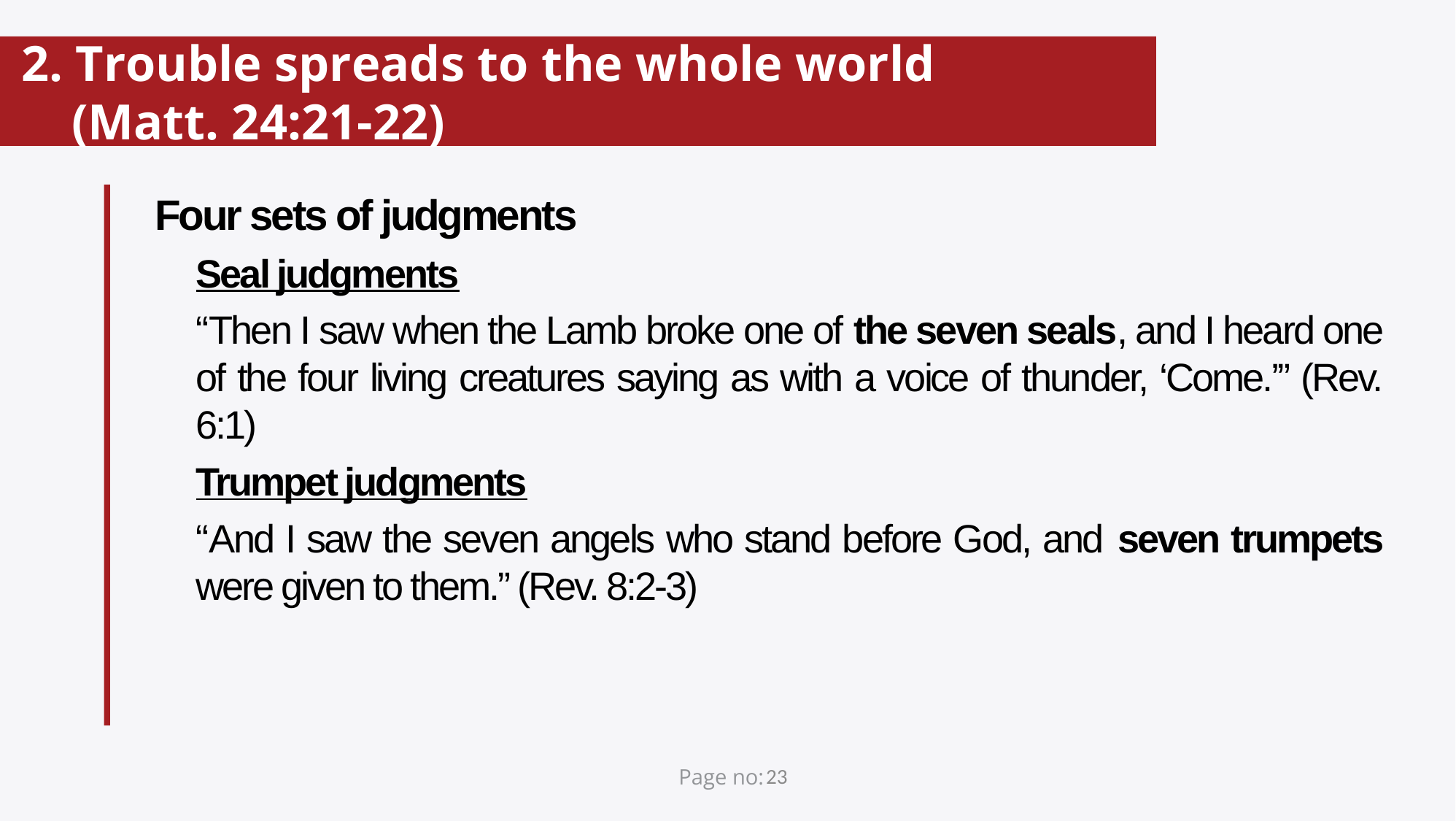

# 2. Trouble spreads to the whole world (Matt. 24:21-22)
Four sets of judgments
Seal judgments
“Then I saw when the Lamb broke one of the seven seals, and I heard one of the four living creatures saying as with a voice of thunder, ‘Come.’” (Rev. 6:1)
Trumpet judgments
“And I saw the seven angels who stand before God, and seven trumpets were given to them.” (Rev. 8:2-3)